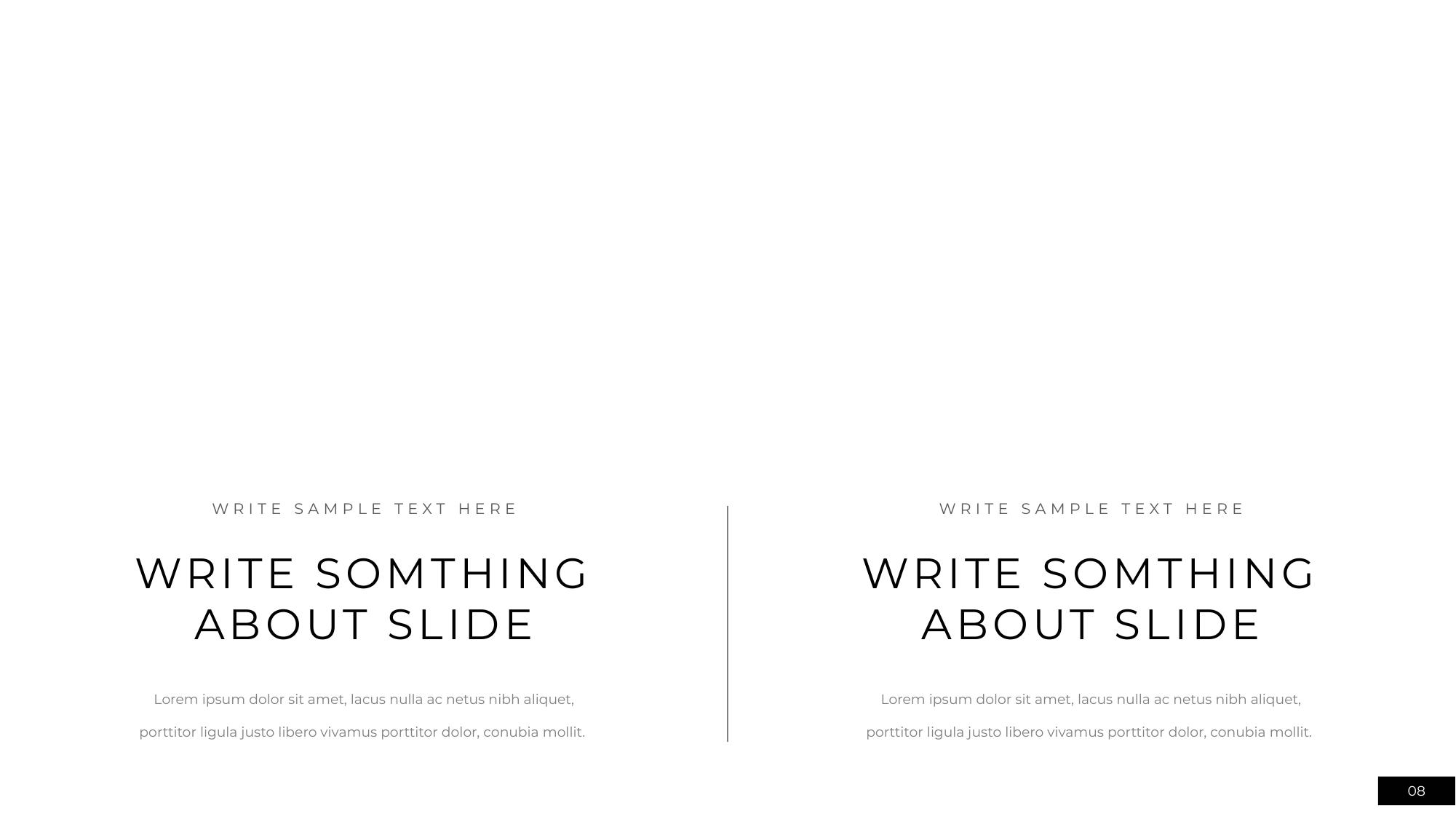

WRITE SAMPLE TEXT HERE
WRITE SAMPLE TEXT HERE
WRITE SOMTHING ABOUT SLIDE
WRITE SOMTHING ABOUT SLIDE
Lorem ipsum dolor sit amet, lacus nulla ac netus nibh aliquet, porttitor ligula justo libero vivamus porttitor dolor, conubia mollit.
Lorem ipsum dolor sit amet, lacus nulla ac netus nibh aliquet, porttitor ligula justo libero vivamus porttitor dolor, conubia mollit.

08